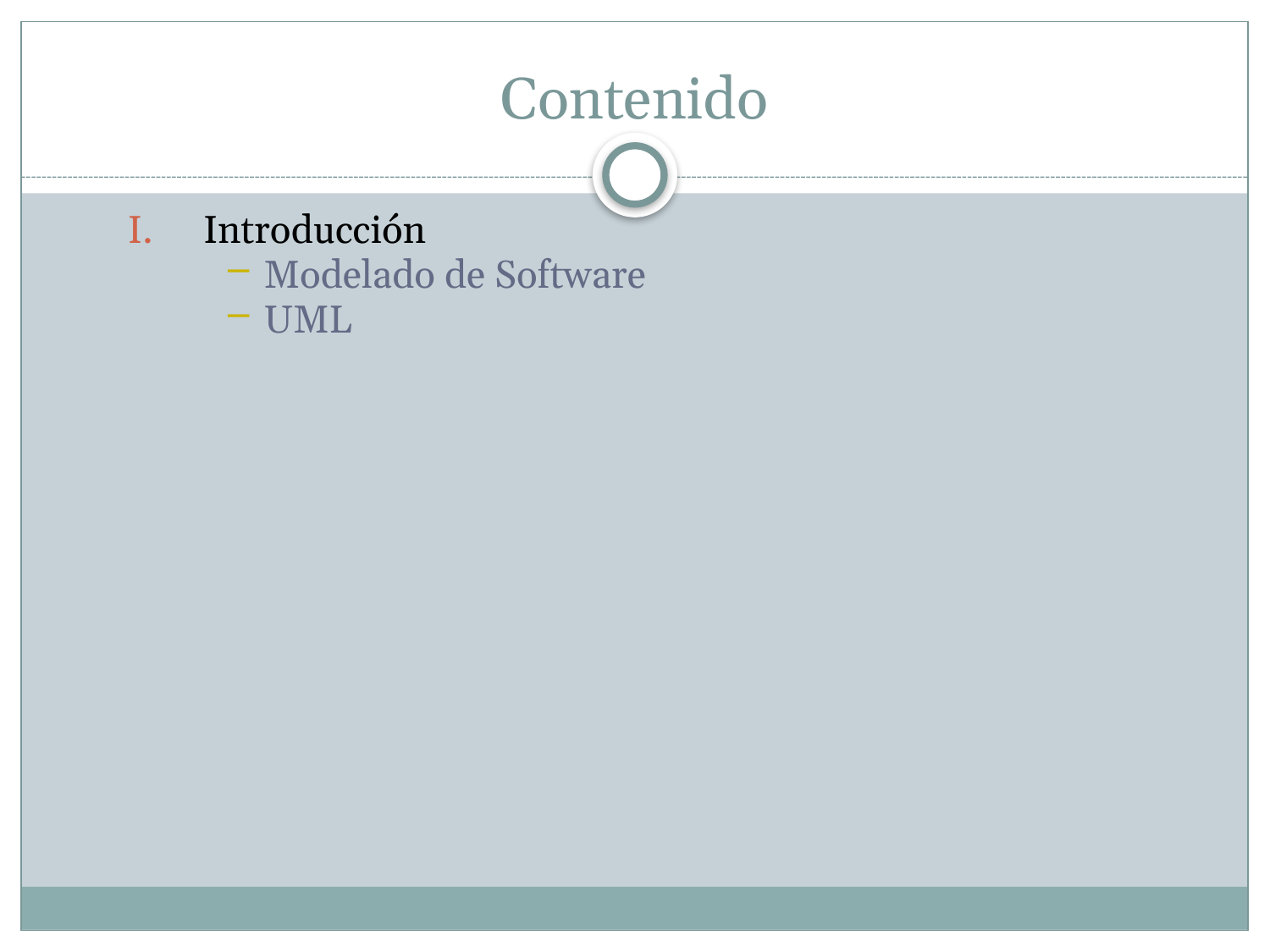

# Contenido
Introducción
Modelado de Software
UML